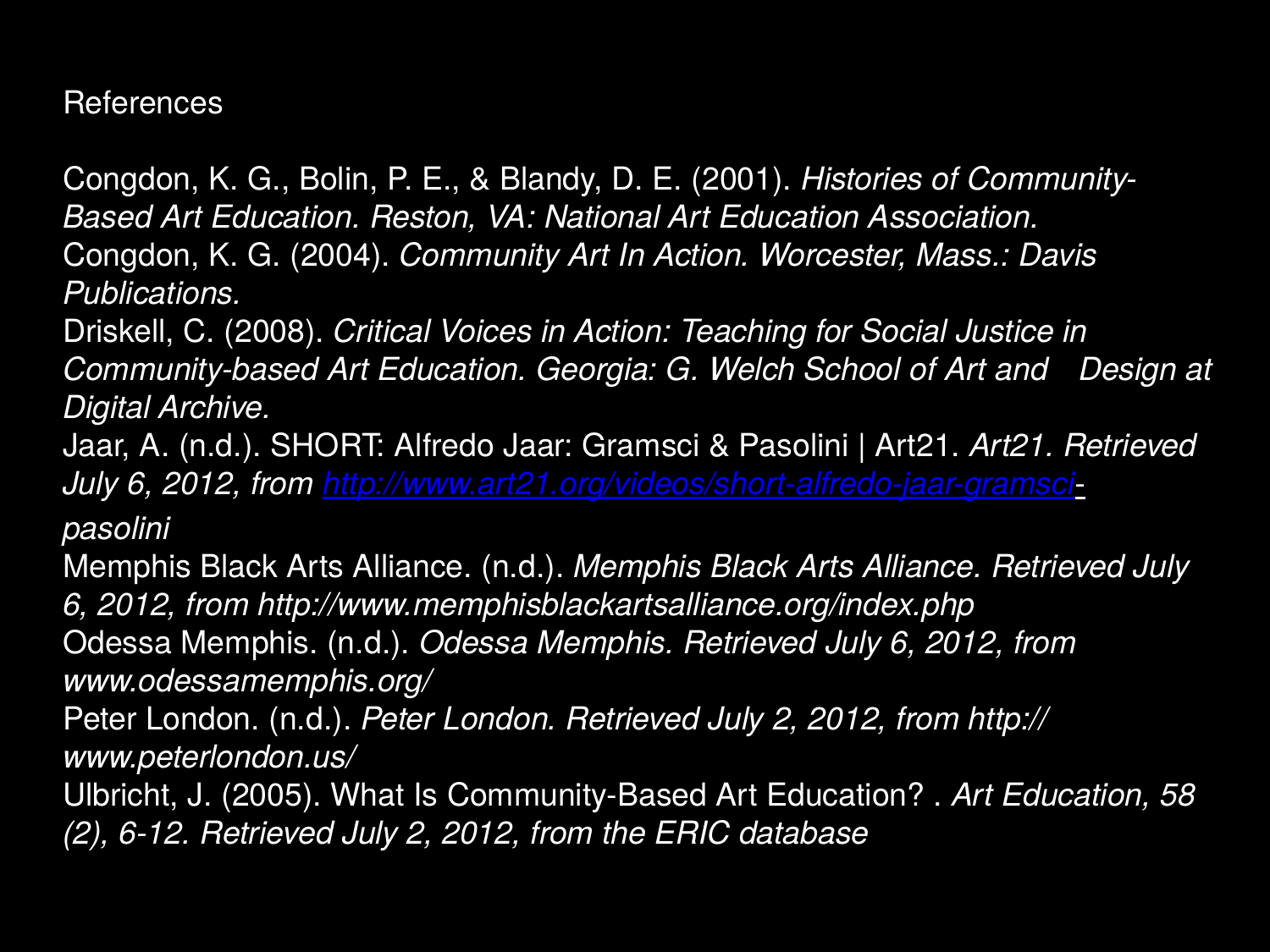

References

Congdon, K. G., Bolin, P. E., & Blandy, D. E. (2001). Histories of Community-	Based Art Education. Reston, VA: National Art Education Association.
Congdon, K. G. (2004). Community Art In Action. Worcester, Mass.: Davis 	Publications.
Driskell, C. (2008). Critical Voices in Action: Teaching for Social Justice in 	Community-based Art Education. Georgia: G. Welch School of Art and 	Design at Digital Archive.
Jaar, A. (n.d.). SHORT: Alfredo Jaar: Gramsci & Pasolini | Art21. Art21. Retrieved 	July 6, 2012, from http://www.art21.org/videos/short-alfredo-jaar-gramsci-	pasolini
Memphis Black Arts Alliance. (n.d.). Memphis Black Arts Alliance. Retrieved July 	6, 2012, from http://www.memphisblackartsalliance.org/index.php
Odessa Memphis. (n.d.). Odessa Memphis. Retrieved July 6, 2012, from 	www.odessamemphis.org/
Peter London. (n.d.). Peter London. Retrieved July 2, 2012, from http://	www.peterlondon.us/
Ulbricht, J. (2005). What Is Community-Based Art Education? . Art Education, 58	(2), 6-12. Retrieved July 2, 2012, from the ERIC database.